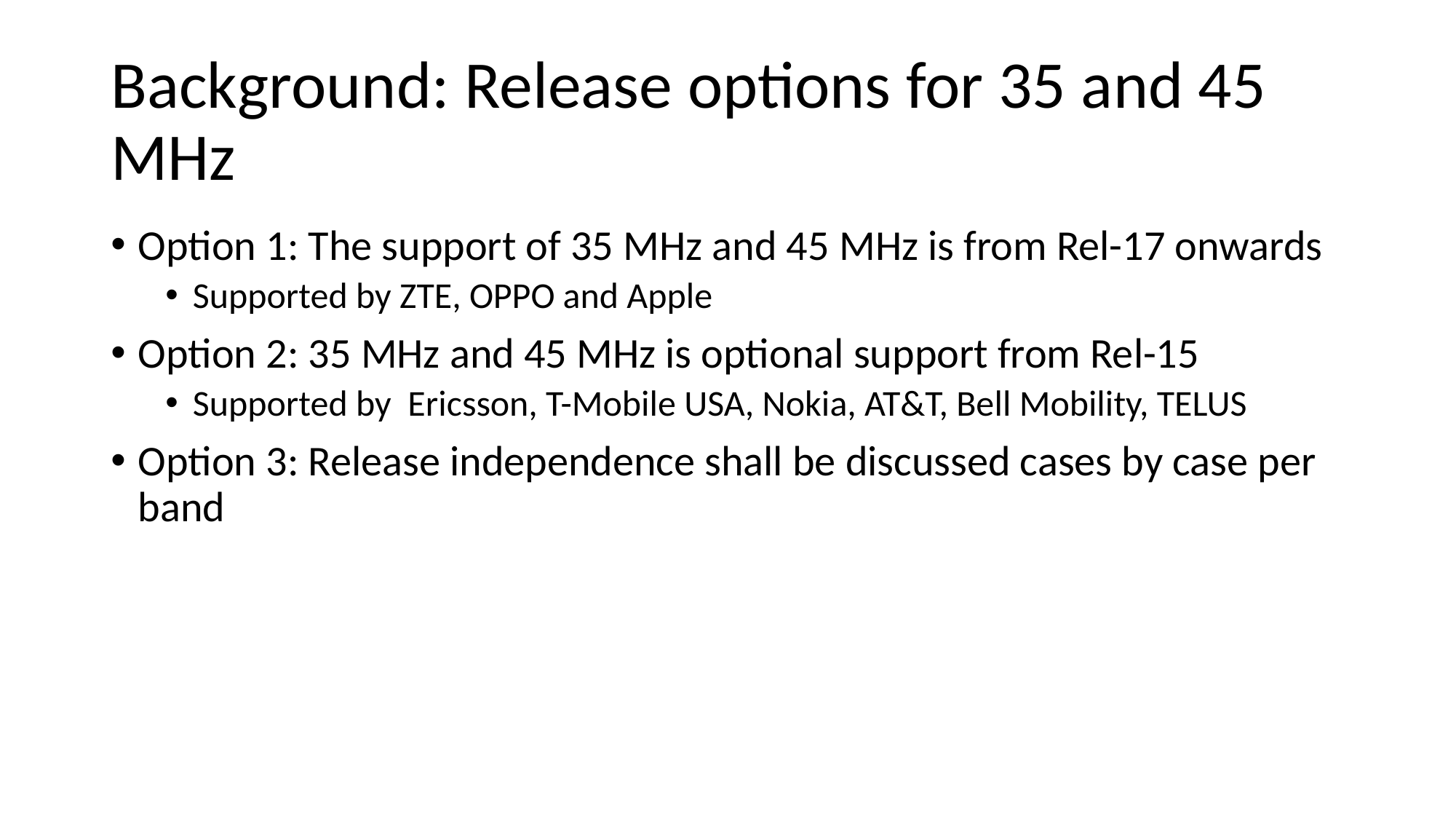

# Background: Release options for 35 and 45 MHz
Option 1: The support of 35 MHz and 45 MHz is from Rel-17 onwards
Supported by ZTE, OPPO and Apple
Option 2: 35 MHz and 45 MHz is optional support from Rel-15
Supported by  Ericsson, T-Mobile USA, Nokia, AT&T, Bell Mobility, TELUS
Option 3: Release independence shall be discussed cases by case per band